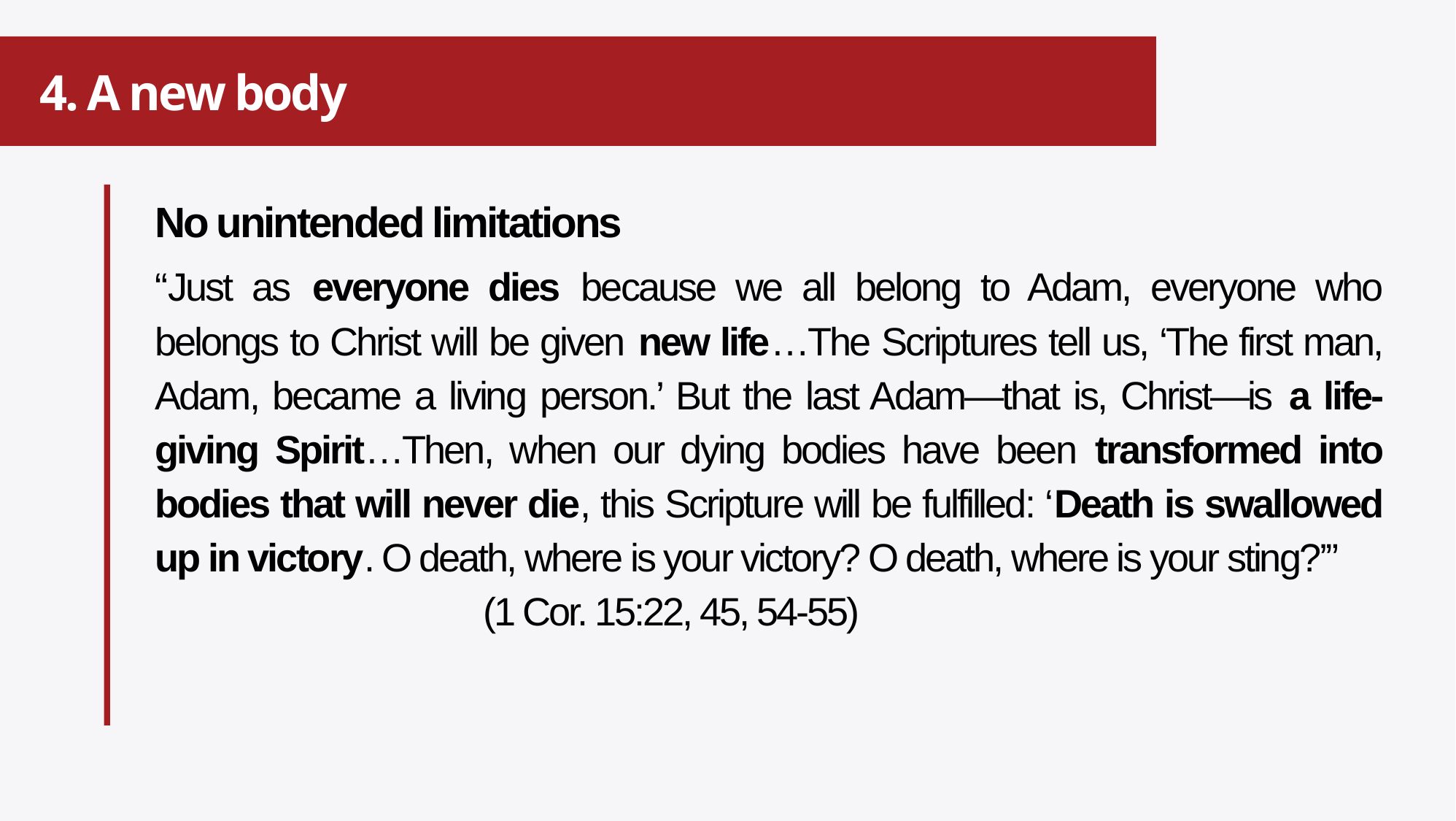

# 4. A new body
No unintended limitations
“Just as everyone dies because we all belong to Adam, everyone who belongs to Christ will be given new life…The Scriptures tell us, ‘The first man, Adam, became a living person.’ But the last Adam—that is, Christ—is a life-giving Spirit…Then, when our dying bodies have been transformed into bodies that will never die, this Scripture will be fulfilled: ‘Death is swallowed up in victory. O death, where is your victory? O death, where is your sting?’”                                            (1 Cor. 15:22, 45, 54-55)